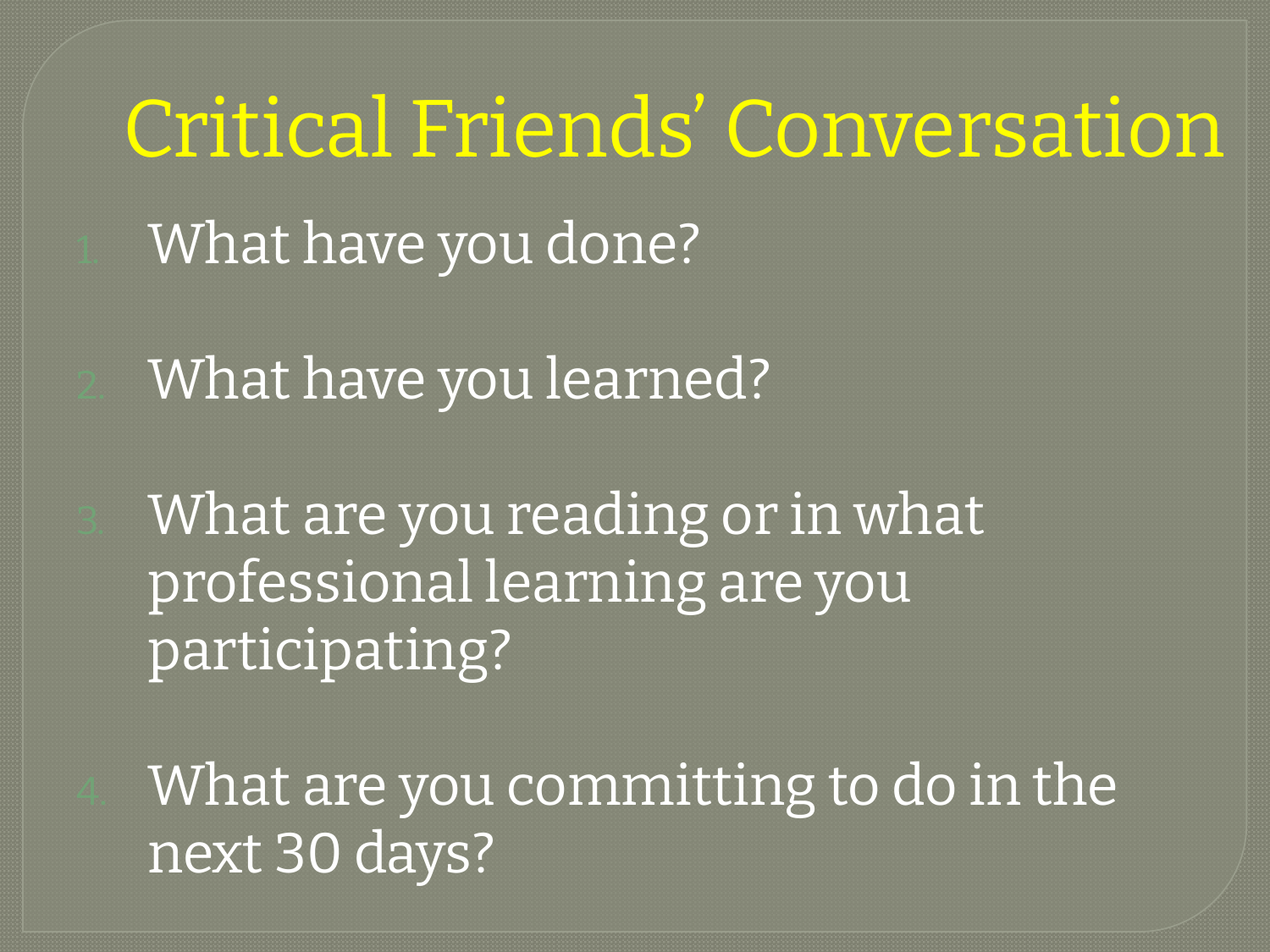

# Critical Friends’ Conversation
What have you done?

What have you learned?

What are you reading or in what professional learning are you participating?

What are you committing to do in the next 30 days?